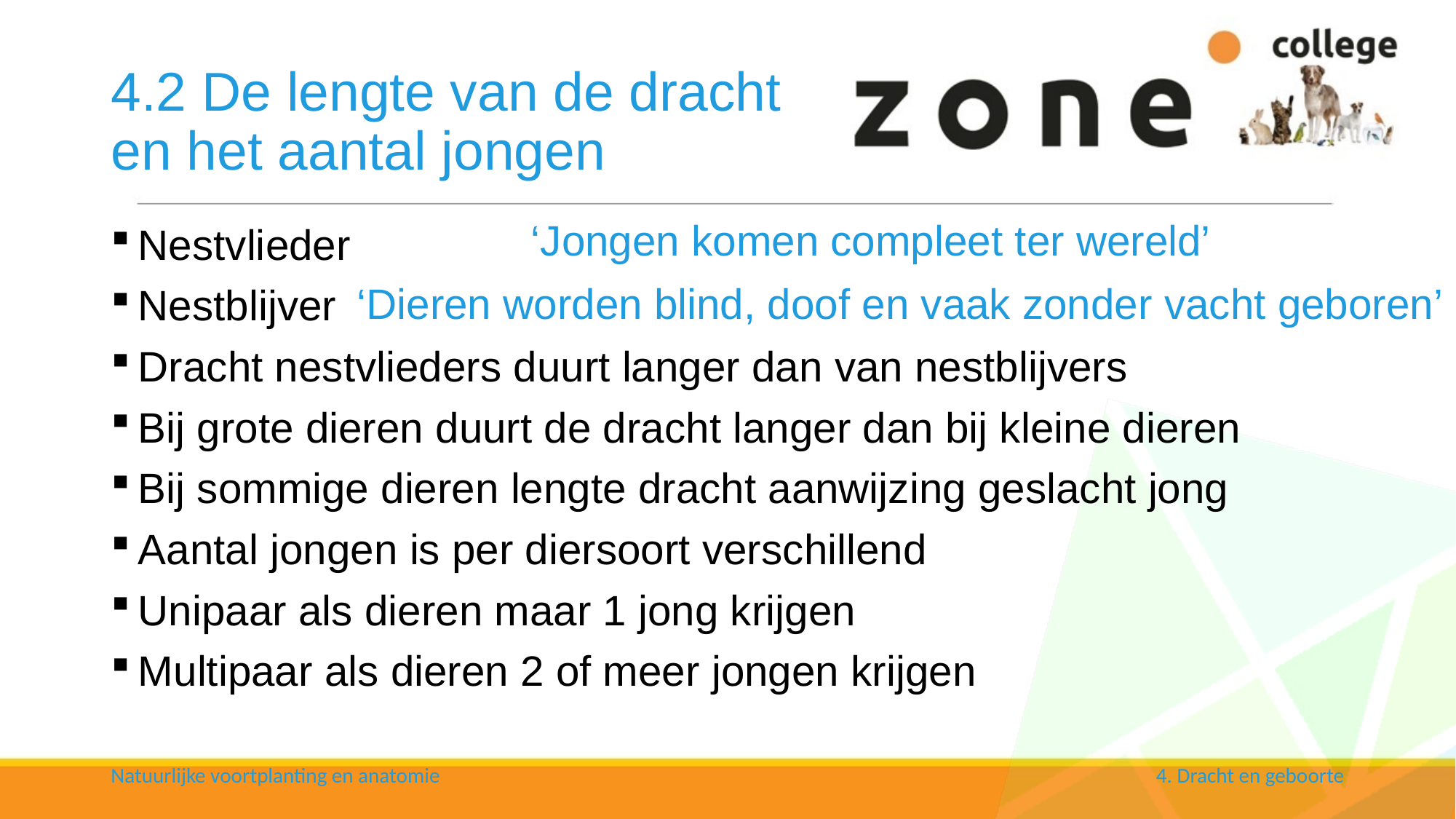

# 4.2 De lengte van de dracht en het aantal jongen
‘Jongen komen compleet ter wereld’
Nestvlieder
Nestblijver
Dracht nestvlieders duurt langer dan van nestblijvers
Bij grote dieren duurt de dracht langer dan bij kleine dieren
Bij sommige dieren lengte dracht aanwijzing geslacht jong
Aantal jongen is per diersoort verschillend
Unipaar als dieren maar 1 jong krijgen
Multipaar als dieren 2 of meer jongen krijgen

‘Dieren worden blind, doof en vaak zonder vacht geboren’
Natuurlijke voortplanting en anatomie
4. Dracht en geboorte